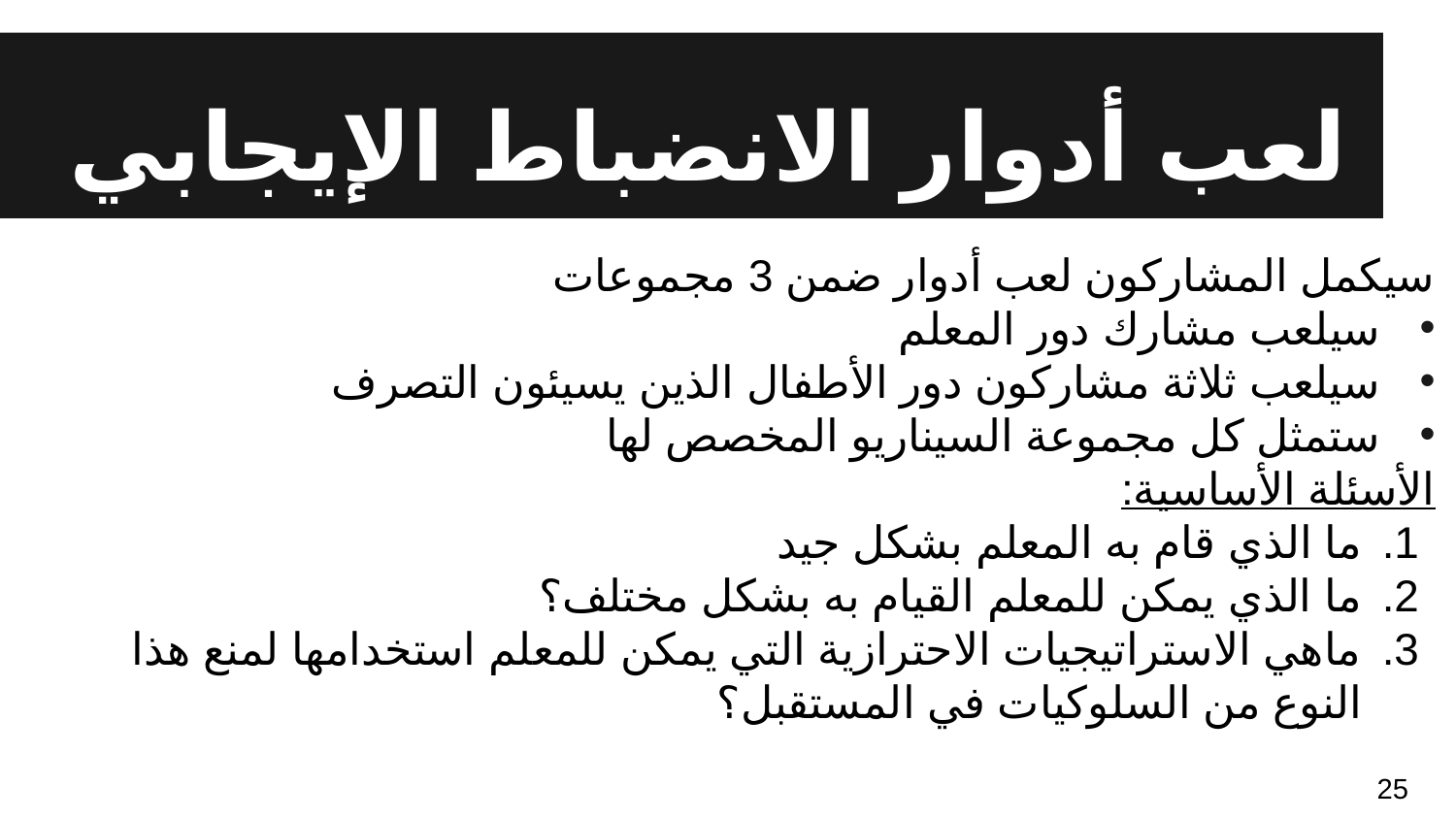

# لعب أدوار الانضباط الإيجابي
سيكمل المشاركون لعب أدوار ضمن 3 مجموعات
سيلعب مشارك دور المعلم
سيلعب ثلاثة مشاركون دور الأطفال الذين يسيئون التصرف
ستمثل كل مجموعة السيناريو المخصص لها
الأسئلة الأساسية:
ما الذي قام به المعلم بشكل جيد
ما الذي يمكن للمعلم القيام به بشكل مختلف؟
ماهي الاستراتيجيات الاحترازية التي يمكن للمعلم استخدامها لمنع هذا النوع من السلوكيات في المستقبل؟
25